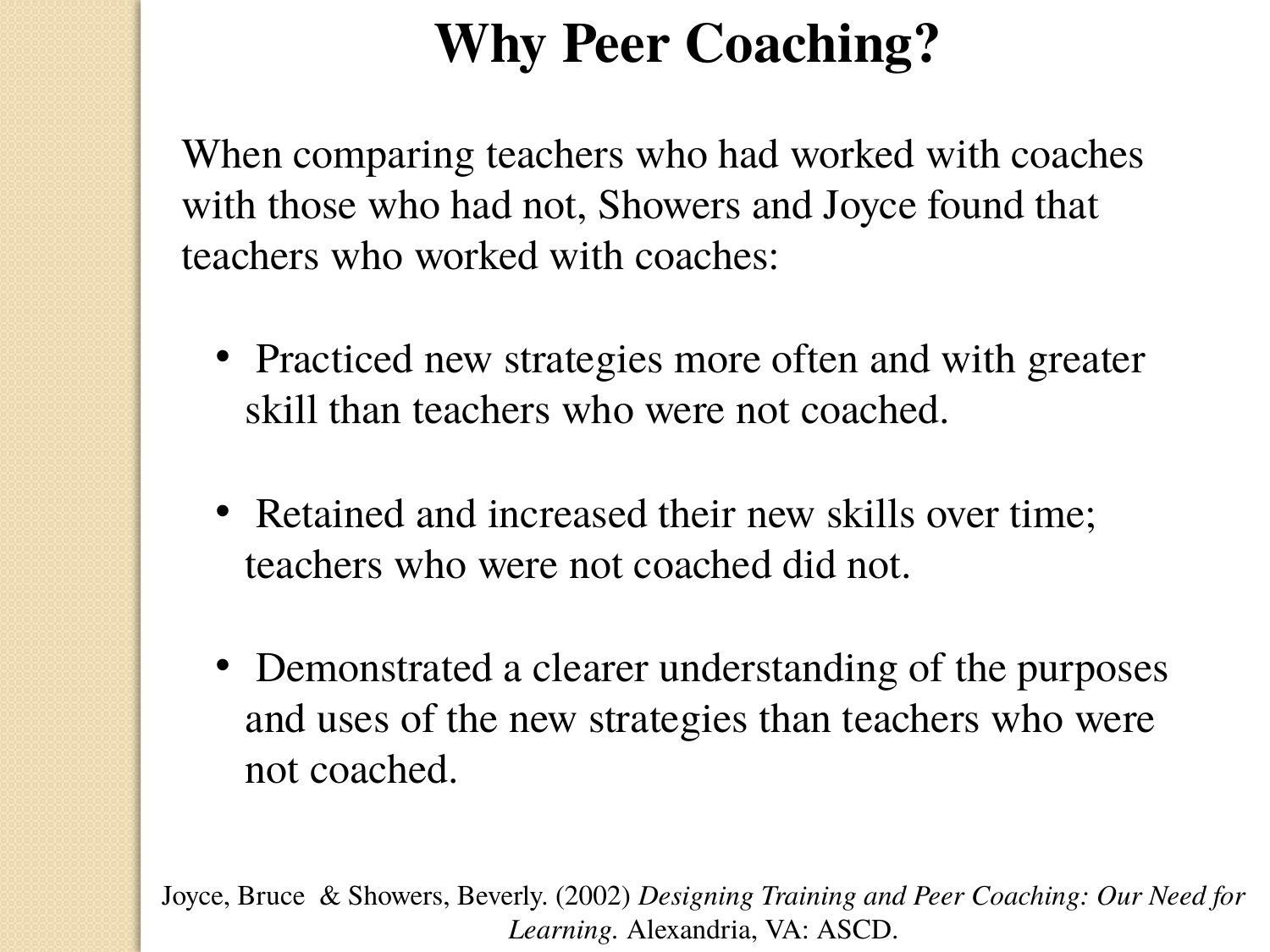

Why Peer Coaching?
When comparing teachers who had worked with coaches with those who had not, Showers and Joyce found that teachers who worked with coaches:
 Practiced new strategies more often and with greater skill than teachers who were not coached.
 Retained and increased their new skills over time; teachers who were not coached did not.
 Demonstrated a clearer understanding of the purposes and uses of the new strategies than teachers who were not coached.

Joyce, Bruce  & Showers, Beverly. (2002) Designing Training and Peer Coaching: Our Need for Learning. Alexandria, VA: ASCD.